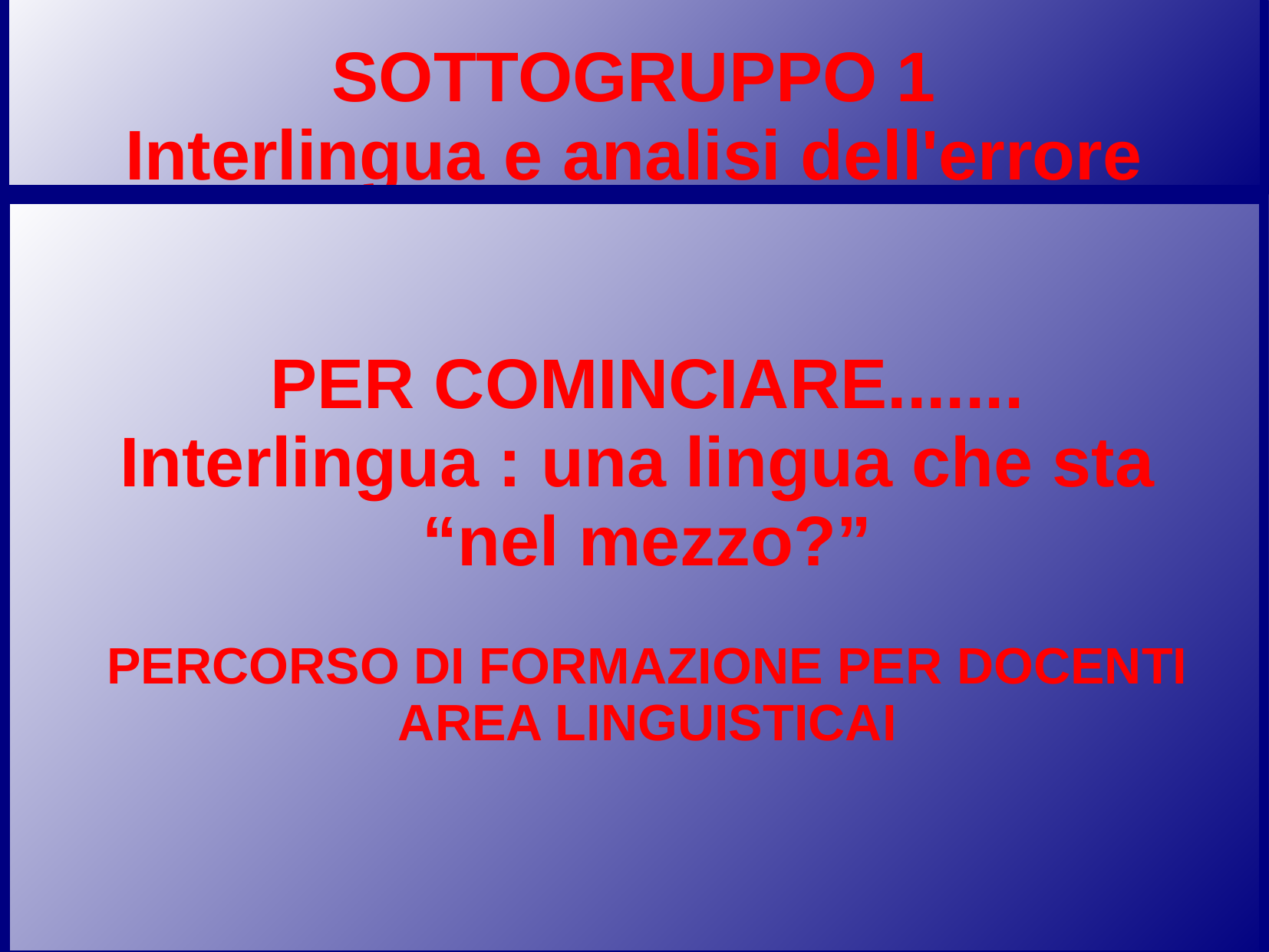

# SOTTOGRUPPO 1 Interlingua e analisi dell'errore
PER COMINCIARE.......
Interlingua : una lingua che sta
“nel mezzo?”

PERCORSO DI FORMAZIONE PER DOCENTI
AREA LINGUISTICAI